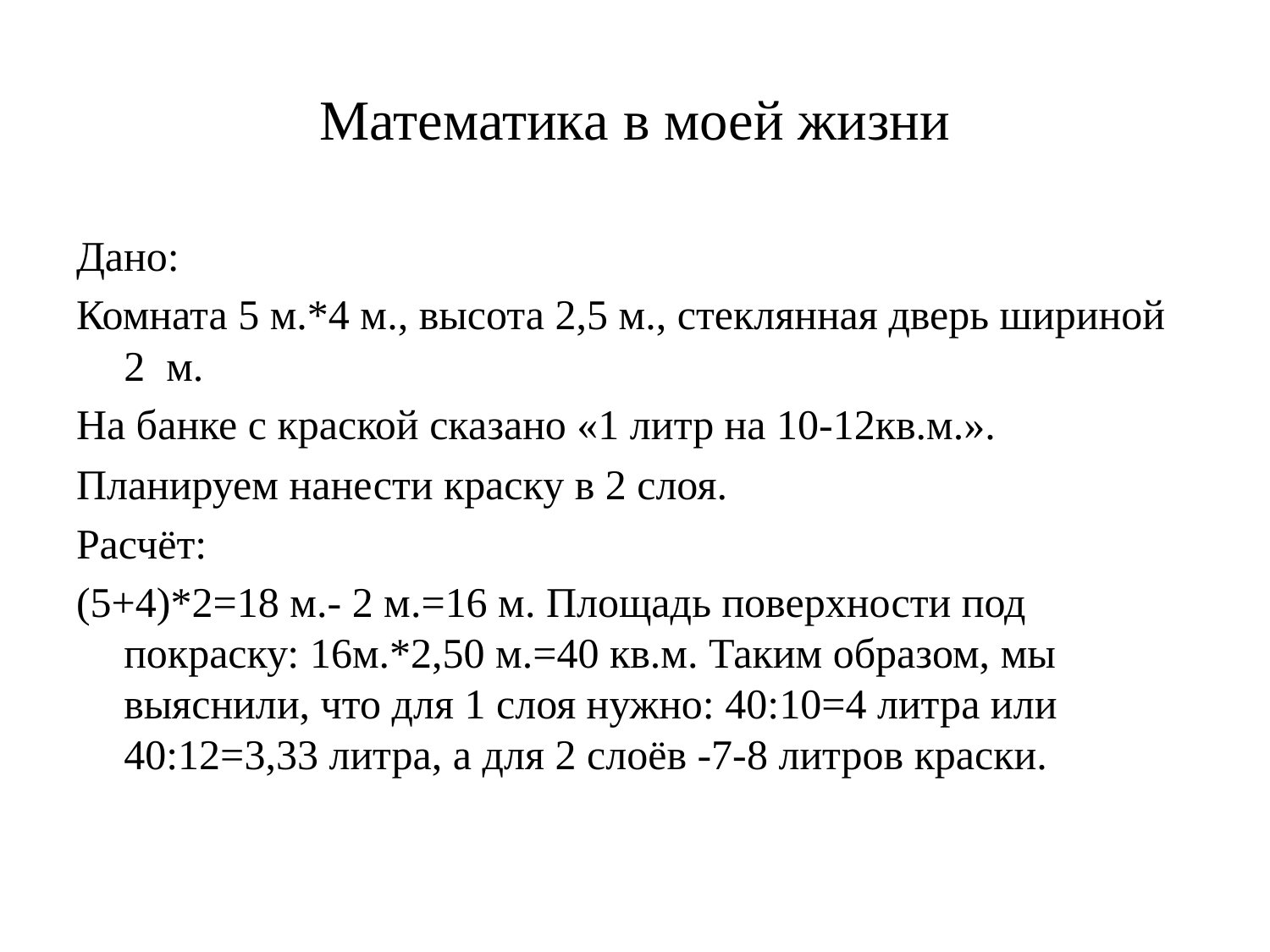

# Математика в моей жизни
Дано:
Комната 5 м.*4 м., высота 2,5 м., стеклянная дверь шириной  2  м.
На банке с краской сказано «1 литр на 10-12кв.м.».
Планируем нанести краску в 2 слоя.
Расчёт:
(5+4)*2=18 м.- 2 м.=16 м. Площадь поверхности под покраску: 16м.*2,50 м.=40 кв.м. Таким образом, мы выяснили, что для 1 слоя нужно: 40:10=4 литра или 40:12=3,33 литра, а для 2 слоёв -7-8 литров краски.